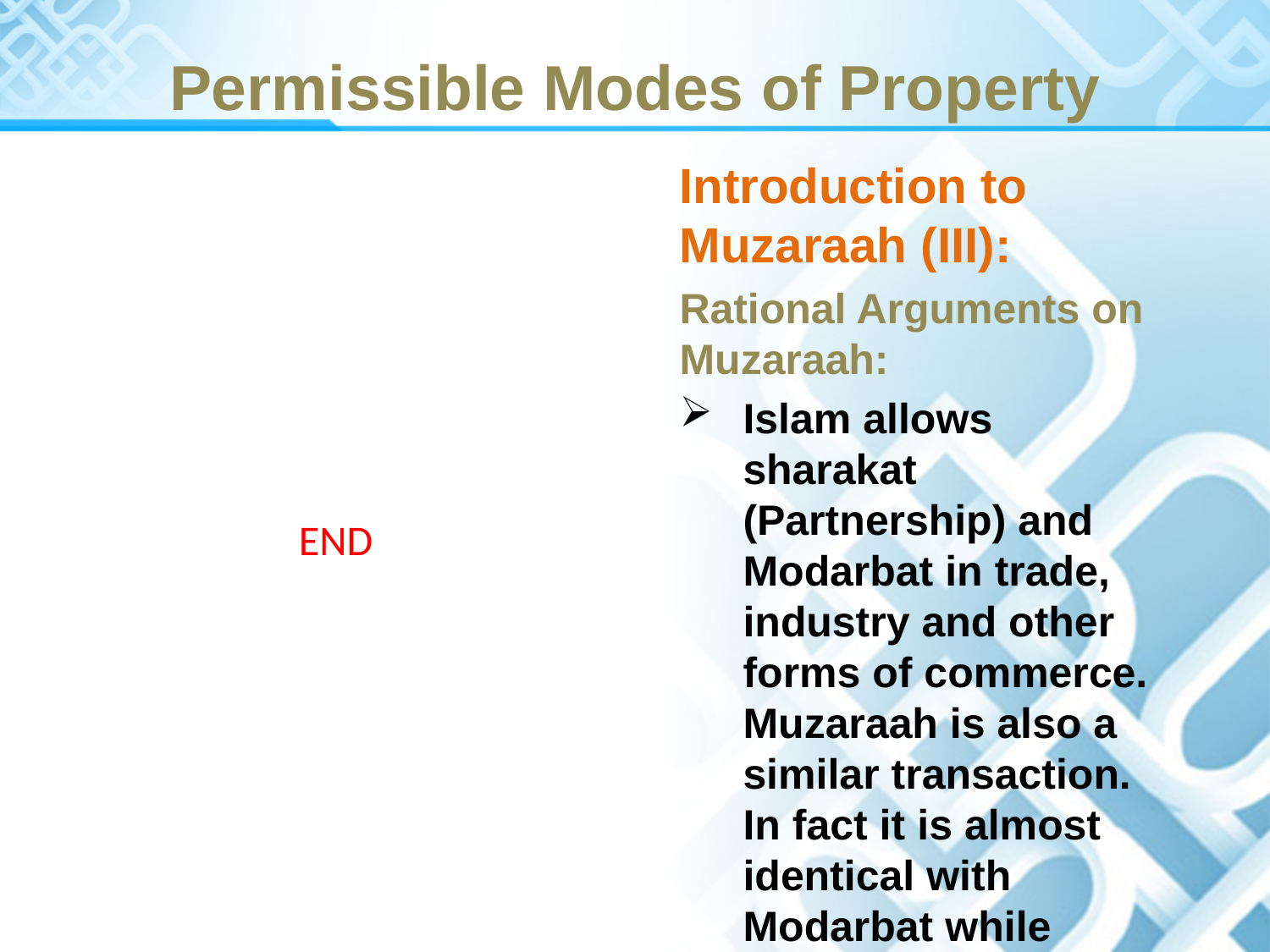

Permissible Modes of Property
Introduction to Muzaraah (III):
Rational Arguments on Muzaraah:
Islam allows sharakat (Partnership) and Modarbat in trade, industry and other forms of commerce. Muzaraah is also a similar transaction. In fact it is almost identical with Modarbat while Modarbat is lawful.
END